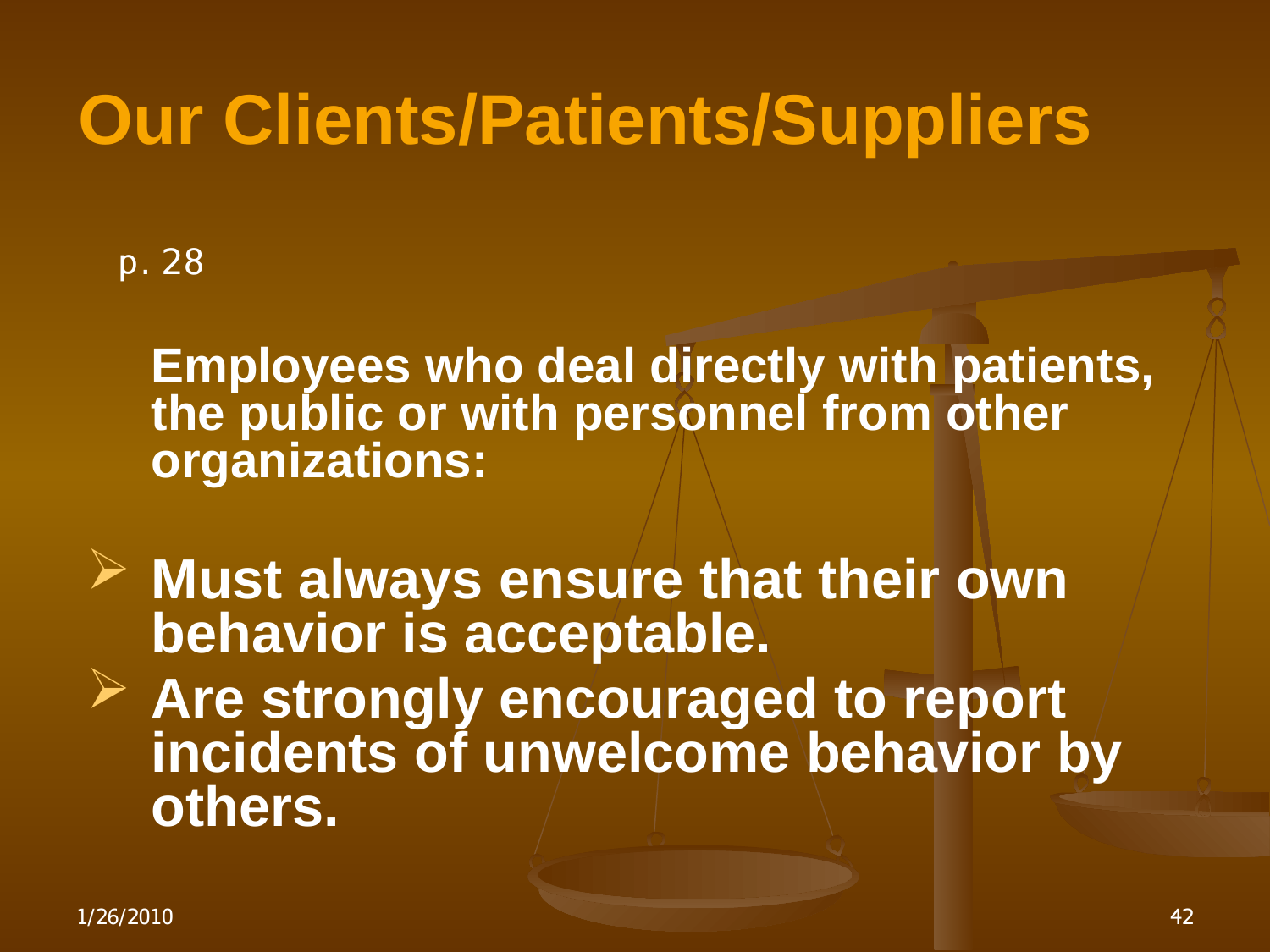

# Our Clients/Patients/Suppliers
p. 28
	Employees who deal directly with patients, the public or with personnel from other organizations:

Must always ensure that their own behavior is acceptable.
Are strongly encouraged to report incidents of unwelcome behavior by others.
1/26/2010
42